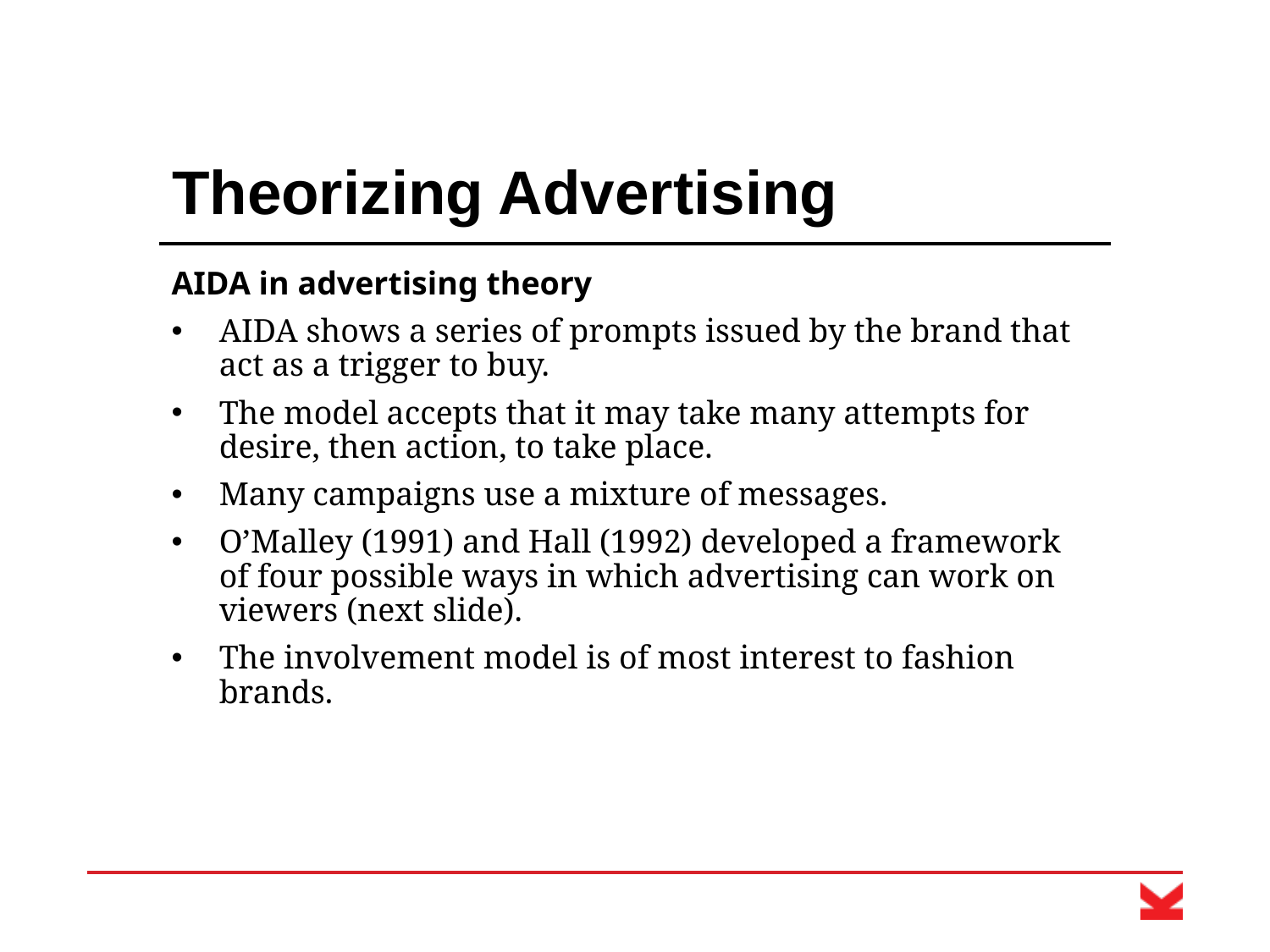

# Theorizing Advertising
AIDA in advertising theory
AIDA shows a series of prompts issued by the brand that act as a trigger to buy.
The model accepts that it may take many attempts for desire, then action, to take place.
Many campaigns use a mixture of messages.
O’Malley (1991) and Hall (1992) developed a framework of four possible ways in which advertising can work on viewers (next slide).
The involvement model is of most interest to fashion brands.